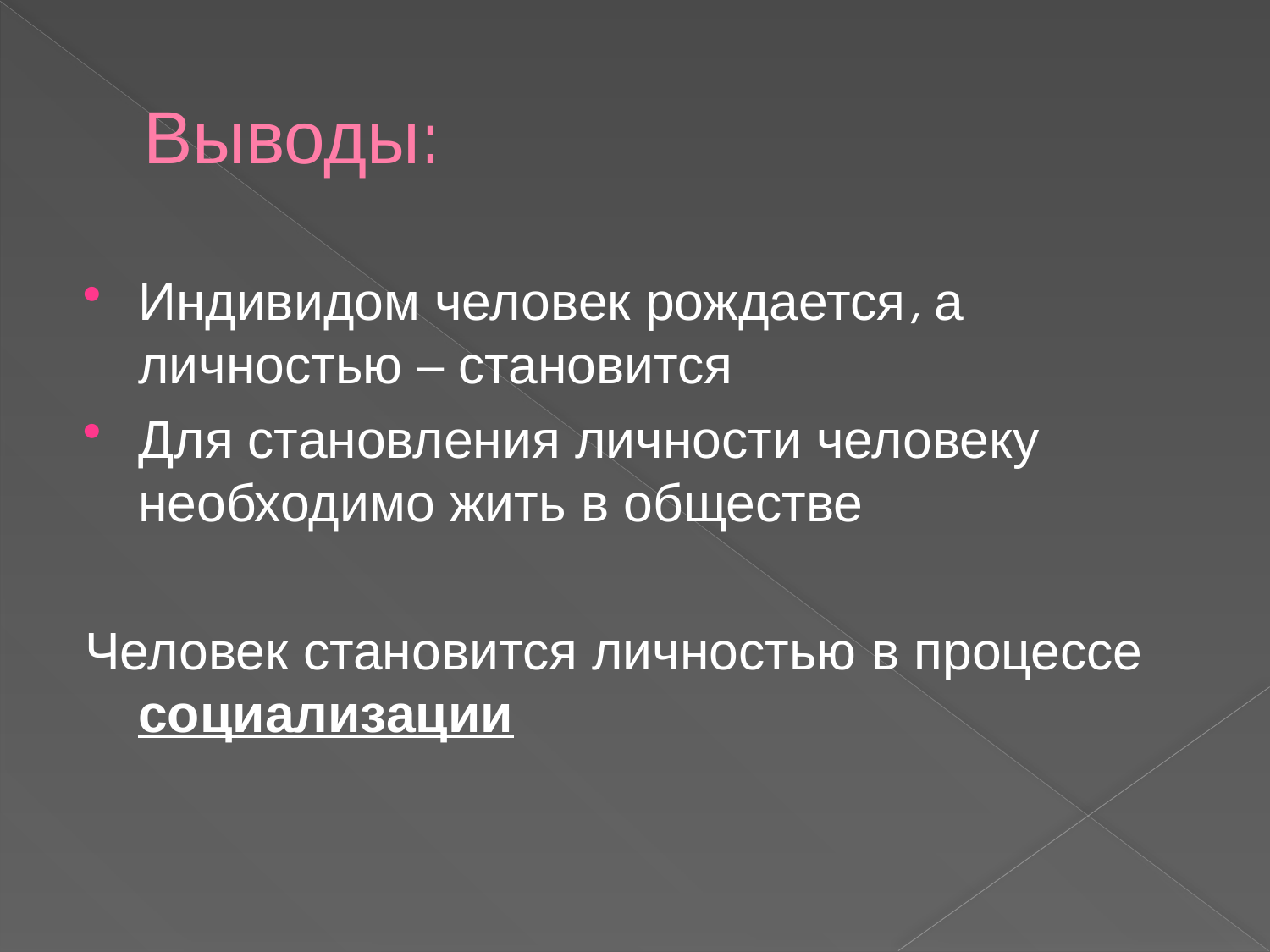

# Выводы:
Индивидом человек рождается, а личностью – становится
Для становления личности человеку необходимо жить в обществе

Человек становится личностью в процессе социализации